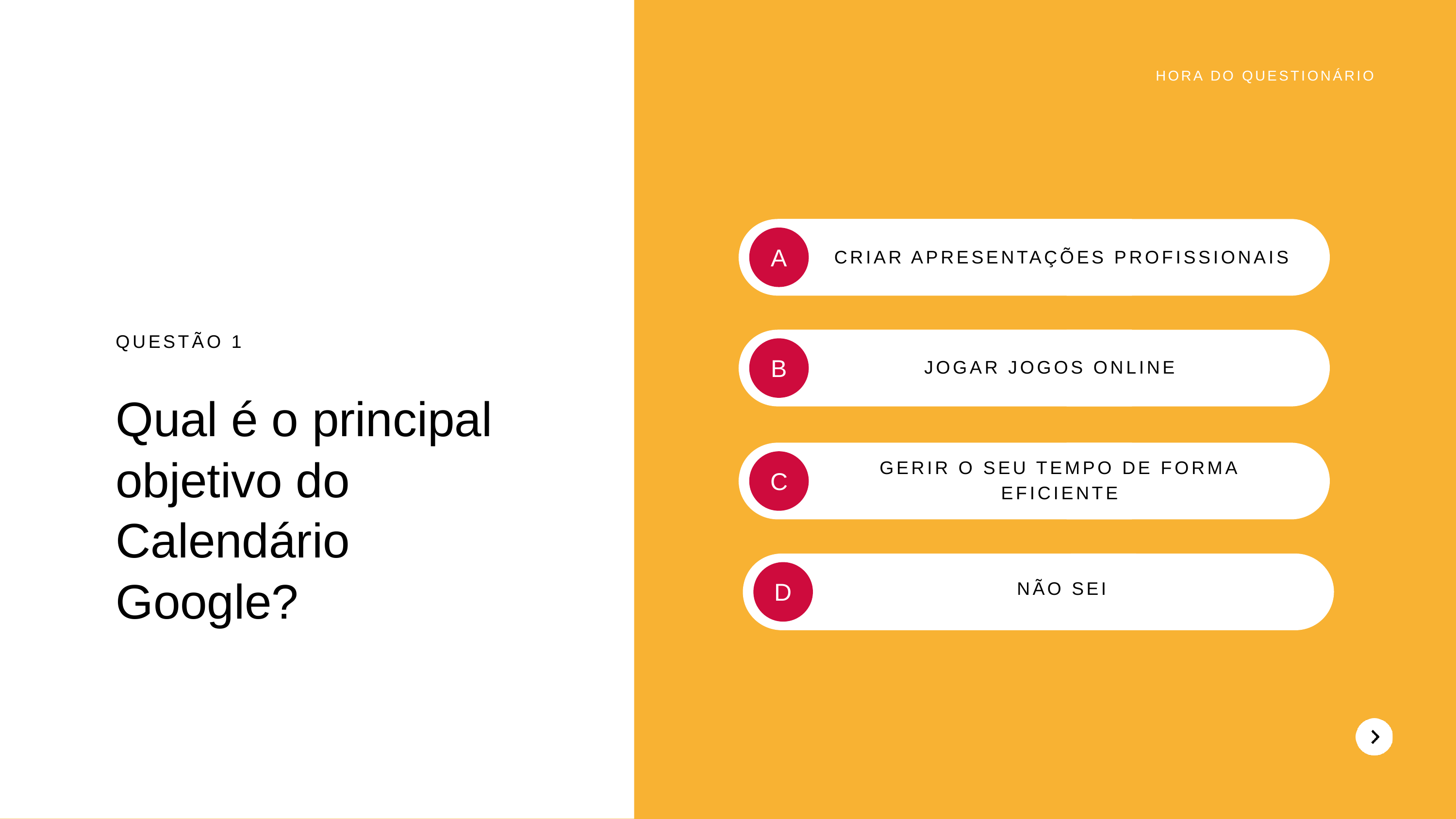

HORA DO QUESTIONÁRIO

A
CRIAR APRESENTAÇÕES PROFISSIONAIS

QUESTÃO 1
Qual é o principal objetivo do Calendário Google?

B
JOGAR JOGOS ONLINE

GERIR O SEU TEMPO DE FORMA EFICIENTE
C

D
NÃO SEI